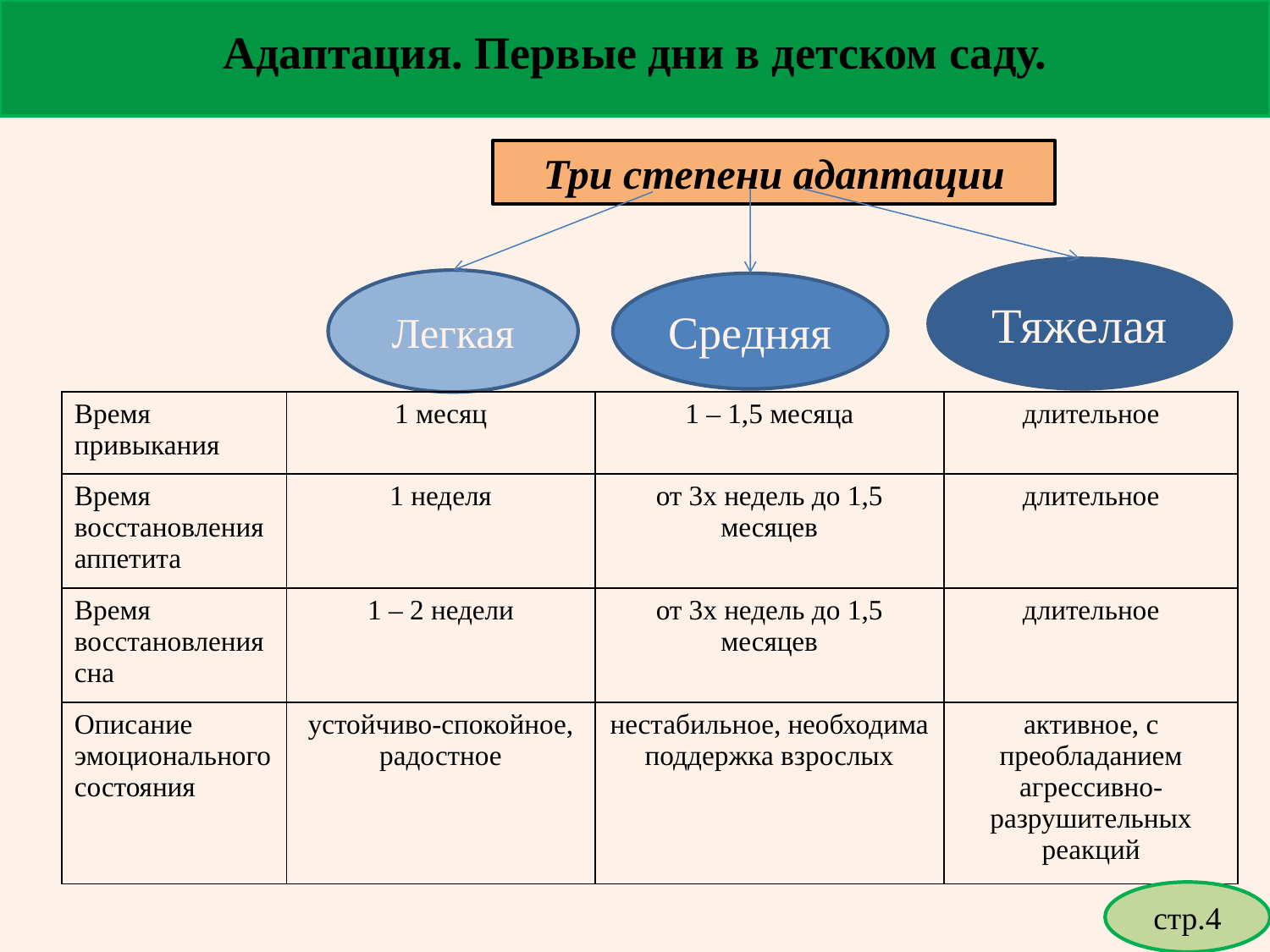

Адаптация. Первые дни в детском саду.

Три степени адаптации
Тяжелая
Легкая
Средняя
| Время привыкания | 1 месяц | 1 – 1,5 месяца | длительное |
| --- | --- | --- | --- |
| Время восстановления аппетита | 1 неделя | от 3х недель до 1,5 месяцев | длительное |
| Время восстановления сна | 1 – 2 недели | от 3х недель до 1,5 месяцев | длительное |
| Описание эмоционального состояния | устойчиво-спокойное, радостное | нестабильное, необходима поддержка взрослых | активное, с преобладанием агрессивно-разрушительных реакций |
стр.4